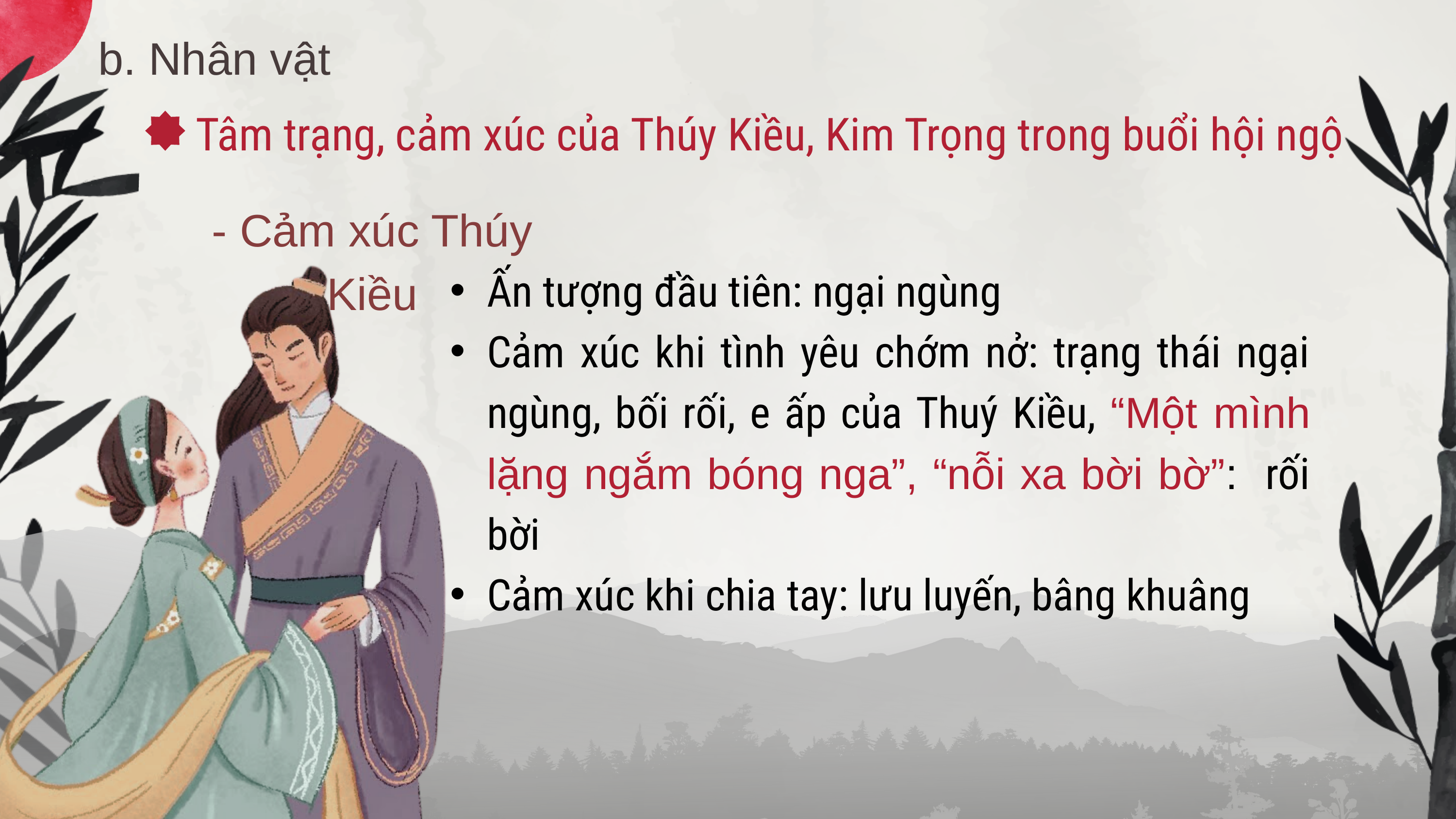

b. Nhân vật
Tâm trạng, cảm xúc của Thúy Kiều, Kim Trọng trong buổi hội ngộ

- Cảm xúc Thúy Kiều
Ấn tượng đầu tiên: ngại ngùng
Cảm xúc khi tình yêu chớm nở: trạng thái ngại ngùng, bối rối, e ấp của Thuý Kiều, “Một mình lặng ngắm bóng nga”, “nỗi xa bời bờ”:  rối bời
Cảm xúc khi chia tay: lưu luyến, bâng khuâng